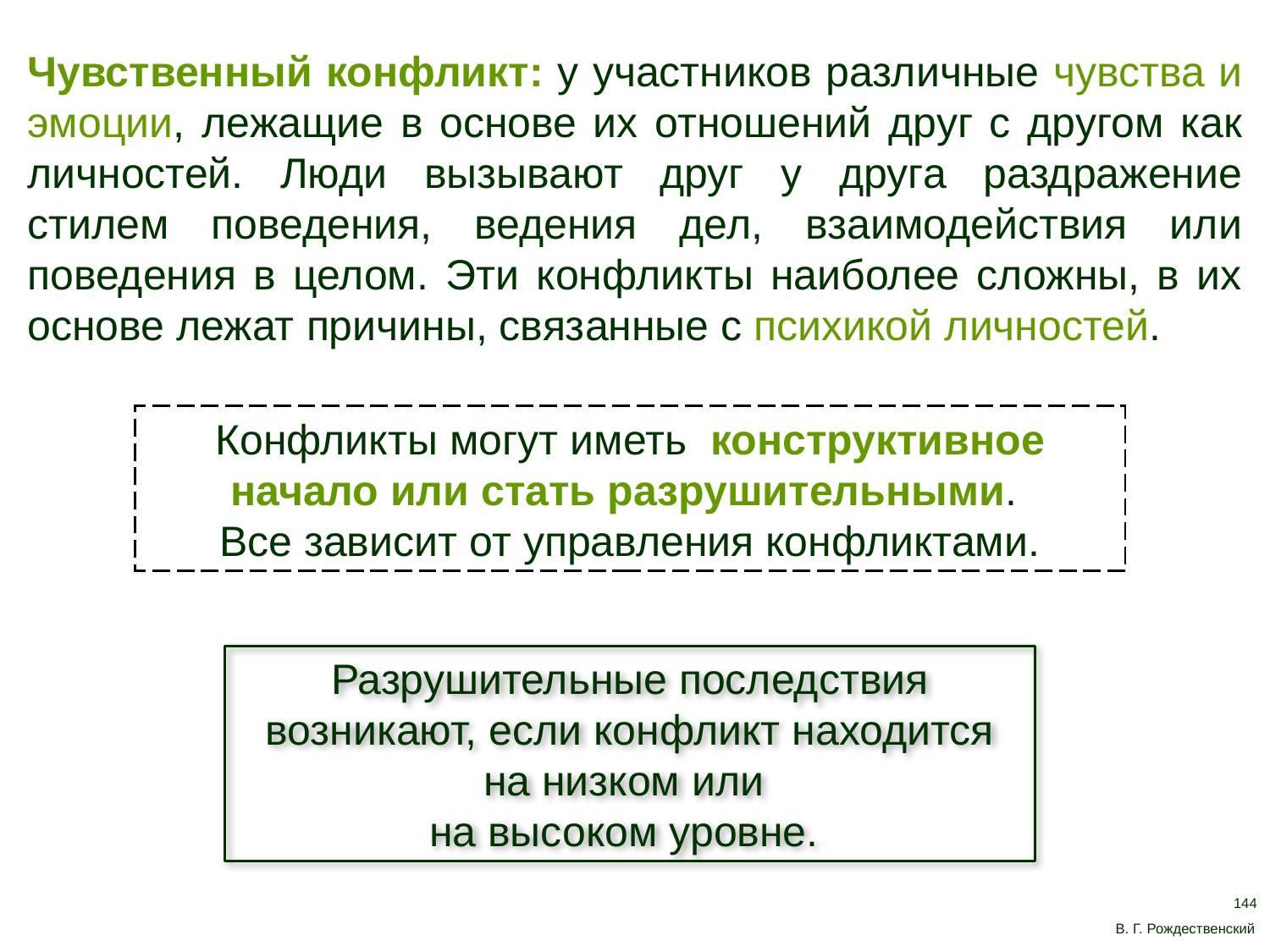

Чувственный конфликт: у участников различные чувства и эмоции, лежащие в основе их отношений друг с другом как личностей. Люди вызывают друг у друга раздражение стилем поведения, ведения дел, взаимодействия или поведения в целом. Эти конфликты наиболее сложны, в их основе лежат причины, связанные с психикой личностей.
Конфликты могут иметь  конструктивное начало или стать разрушительными.
Все зависит от управления конфликтами.
Разрушительные последствия возникают, если конфликт находится на низком или
на высоком уровне.
144
В. Г. Рождественский